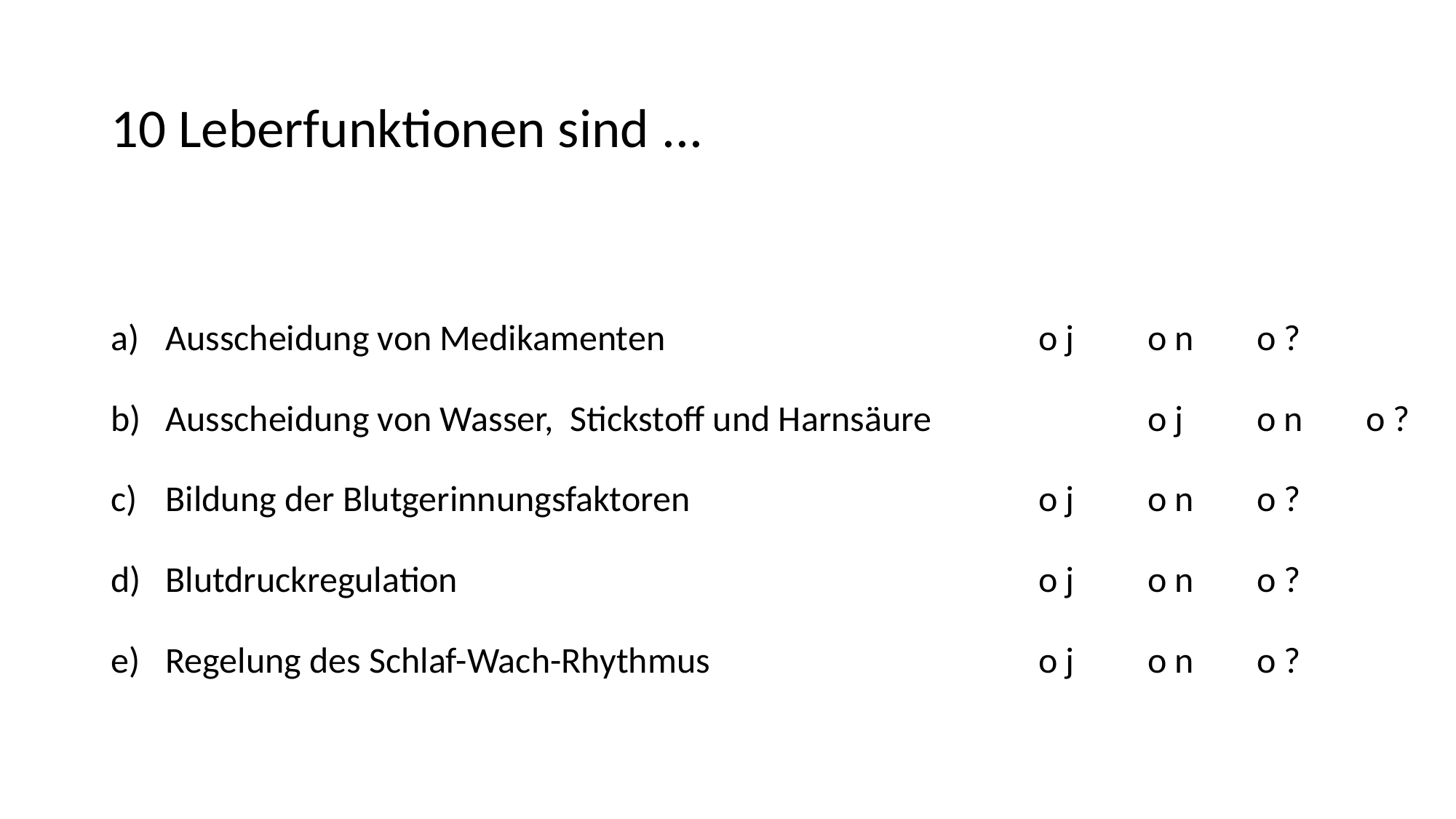

# 10 Leberfunktionen sind ...
Ausscheidung von Medikamenten				o j	o n	o ?
Ausscheidung von Wasser,  Stickstoff und Harnsäure		o j	o n	o ?
Bildung der Blutgerinnungsfaktoren				o j	o n	o ?
Blutdruckregulation						o j	o n	o ?
Regelung des Schlaf-Wach-Rhythmus				o j	o n	o ?